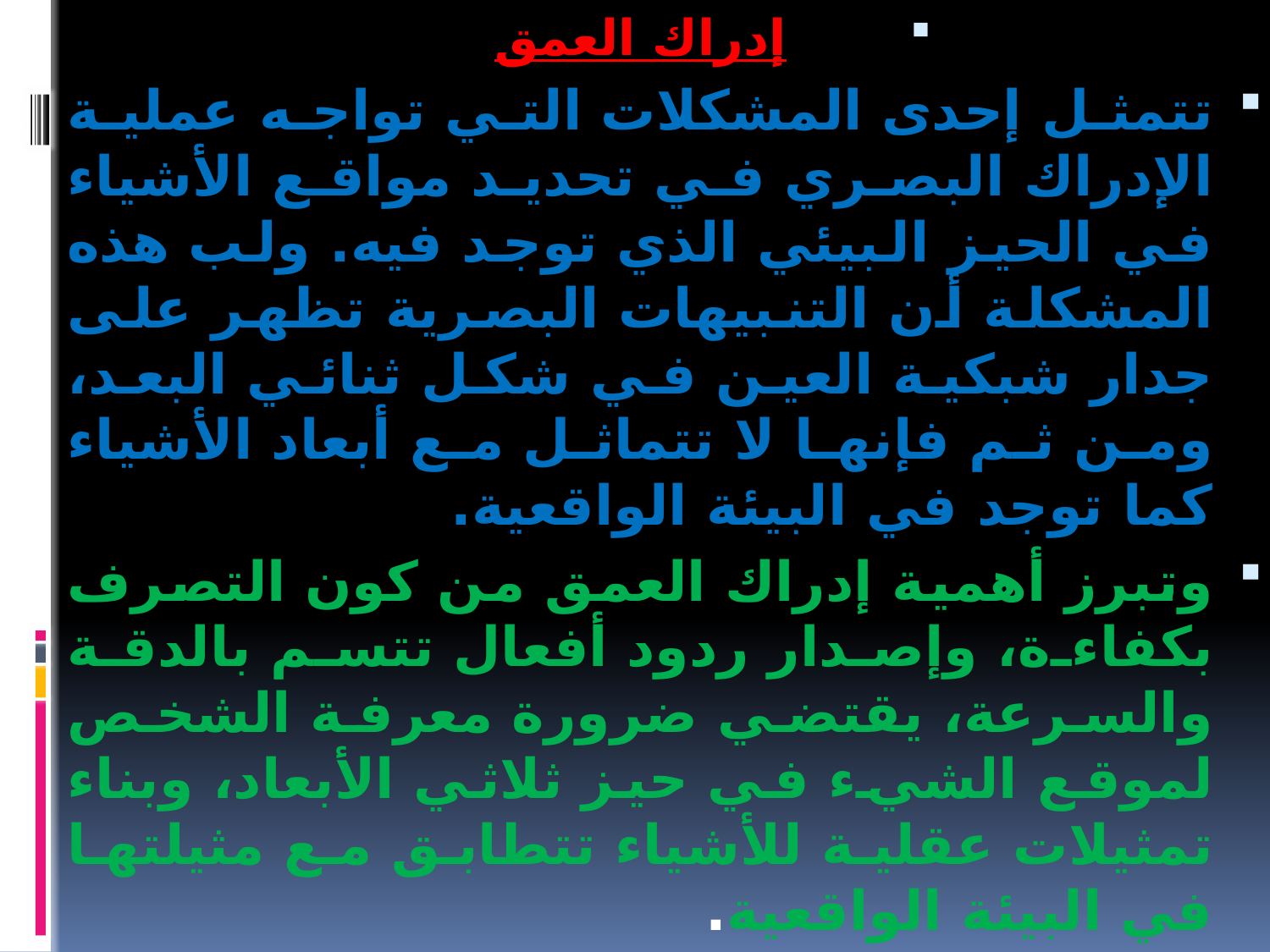

إدراك العمق
تتمثل إحدى المشكلات التي تواجه عملية الإدراك البصري في تحديد مواقع الأشياء في الحيز البيئي الذي توجد فيه. ولب هذه المشكلة أن التنبيهات البصرية تظهر على جدار شبكية العين في شكل ثنائي البعد، ومن ثم فإنها لا تتماثل مع أبعاد الأشياء كما توجد في البيئة الواقعية.
وتبرز أهمية إدراك العمق من كون التصرف بكفاءة، وإصدار ردود أفعال تتسم بالدقة والسرعة، يقتضي ضرورة معرفة الشخص لموقع الشيء في حيز ثلاثي الأبعاد، وبناء تمثيلات عقلية للأشياء تتطابق مع مثيلتها في البيئة الواقعية.